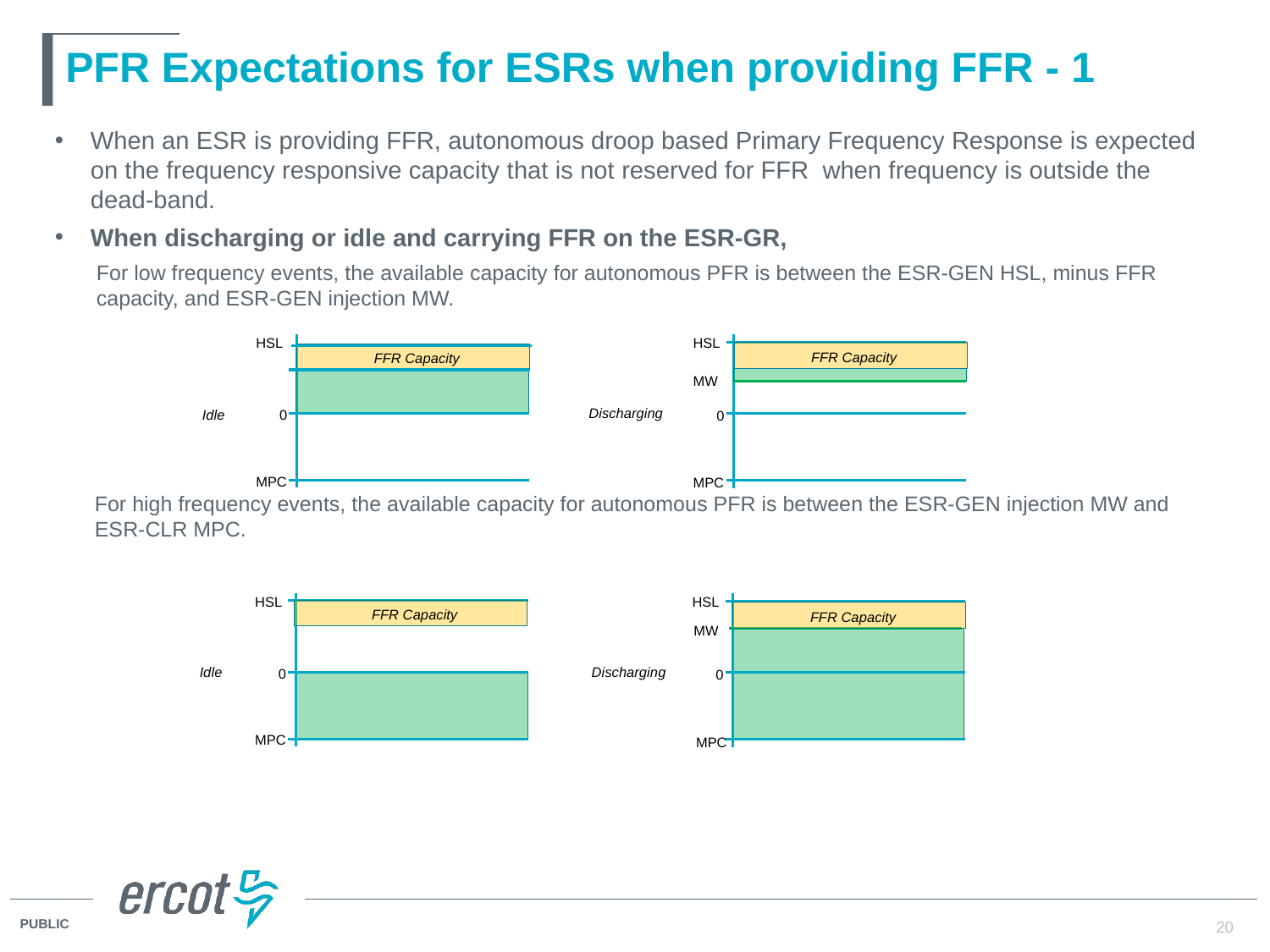

# PFR Expectations for ESRs when providing FFR - 1
When an ESR is providing FFR, autonomous droop based Primary Frequency Response is expected on the frequency responsive capacity that is not reserved for FFR  when frequency is outside the dead-band.
When discharging or idle and carrying FFR on the ESR-GR,
For low frequency events, the available capacity for autonomous PFR is between the ESR-GEN HSL, minus FFR capacity, and ESR-GEN injection MW.

For high frequency events, the available capacity for autonomous PFR is between the ESR-GEN injection MW and ESR-CLR MPC.

HSL
HSL
FFR Capacity

FFR Capacity
MW

Discharging
0
Idle
0
MPC
MPC
HSL
HSL

FFR Capacity

FFR Capacity
MW

Idle
Discharging
0
0

MPC
MPC